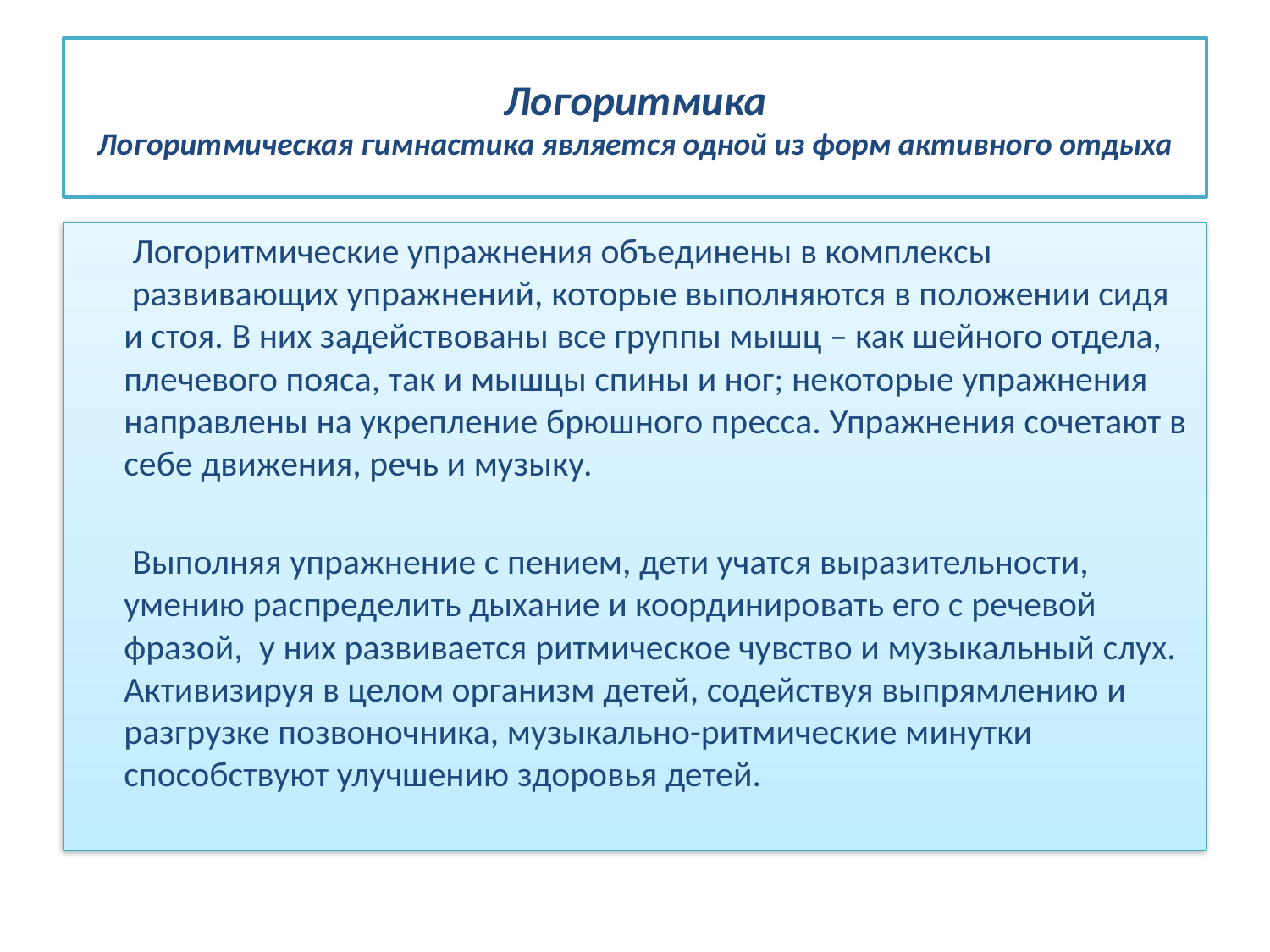

# Логоритмика Логоритмическая гимнастика является одной из форм активного отдыха
       Логоритмические упражнения объединены в комплексы  развивающих упражнений, которые выполняются в положении сидя и стоя. В них задействованы все группы мышц – как шейного отдела, плечевого пояса, так и мышцы спины и ног; некоторые упражнения направлены на укрепление брюшного пресса. Упражнения сочетают в себе движения, речь и музыку.

       Выполняя упражнение с пением, дети учатся выразительности, умению распределить дыхание и координировать его с речевой фразой,  у них развивается ритмическое чувство и музыкальный слух. Активизируя в целом организм детей, содействуя выпрямлению и разгрузке позвоночника, музыкально-ритмические минутки способствуют улучшению здоровья детей.